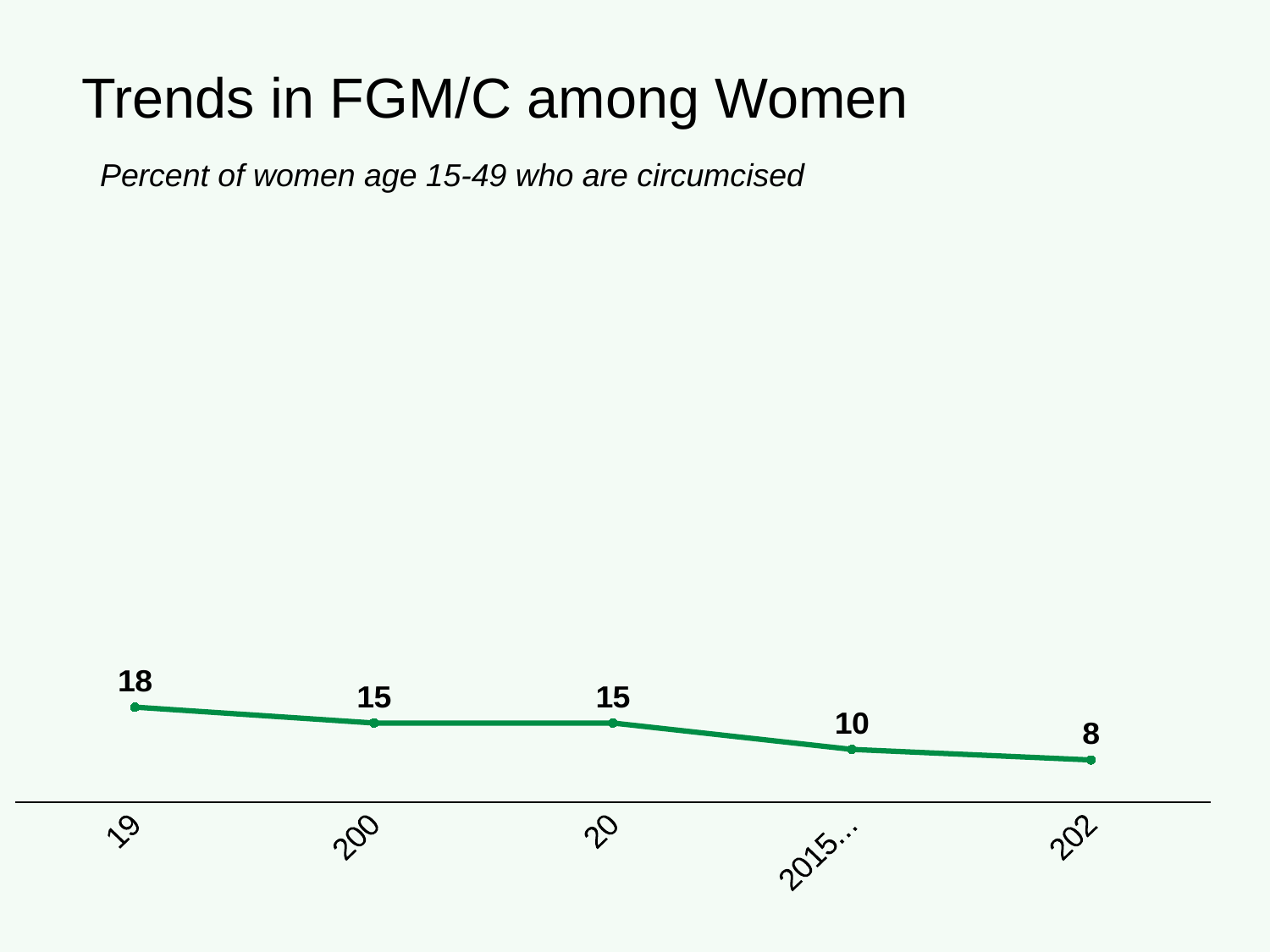

# Trends in FGM/C among Women
Percent of women age 15-49 who are circumcised

### Chart

| Category | Column3 |
|---|---|
| 1996 TDHS | 18.0 |
| 2004-05 TDHS | 15.0 |
| 2010 TDHS | 15.0 |
| 2015-16 TDHS-MIS | 10.0 |
| 2022 TDHS-MIS | 8.0 |